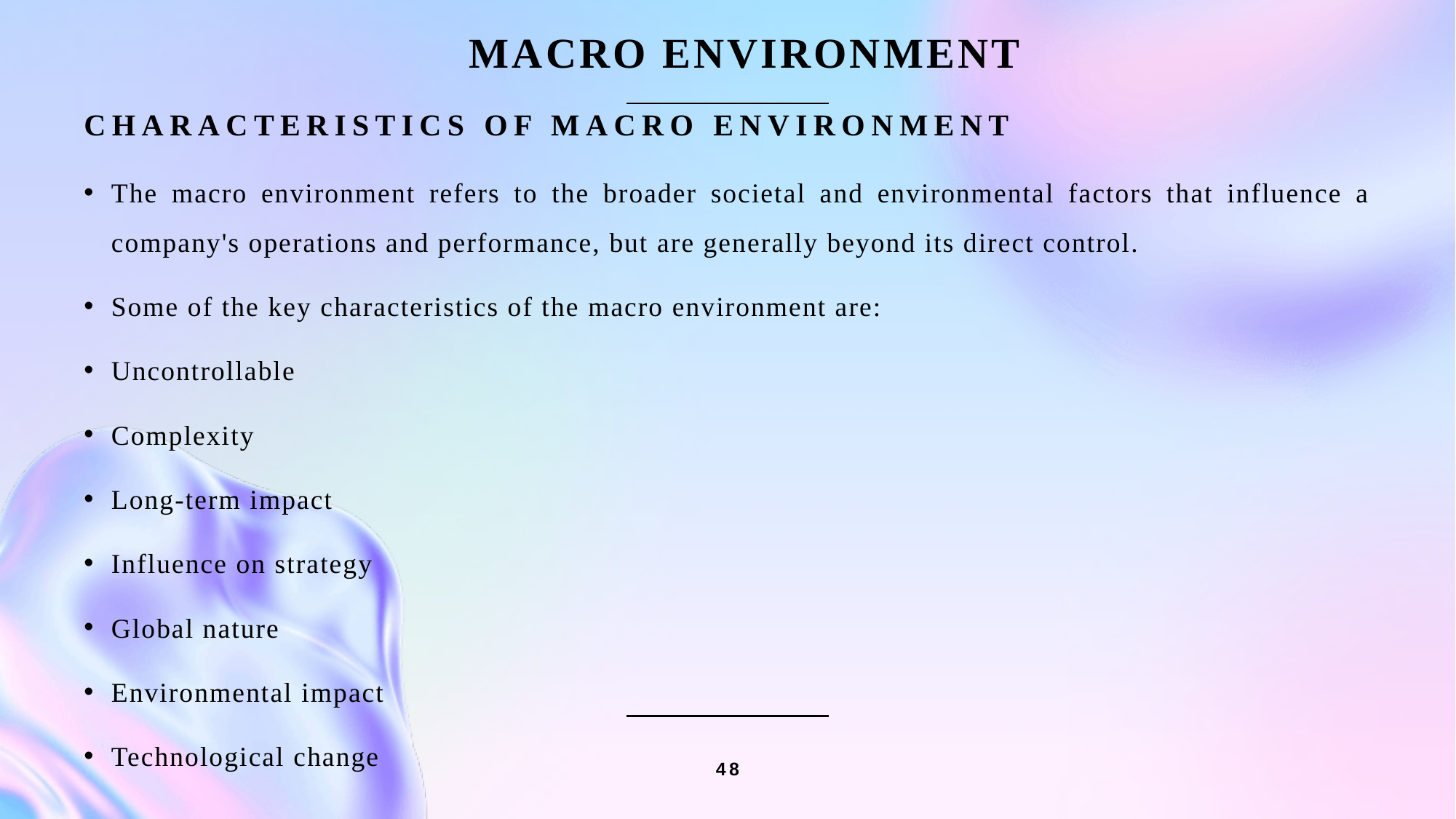

MACRO ENVIRONMENT
# CHARACTERISTICS OF Macro ENVIRONMENT
The macro environment refers to the broader societal and environmental factors that influence a company's operations and performance, but are generally beyond its direct control.
Some of the key characteristics of the macro environment are:
Uncontrollable
Complexity
Long-term impact
Influence on strategy
Global nature
Environmental impact
Technological change

48